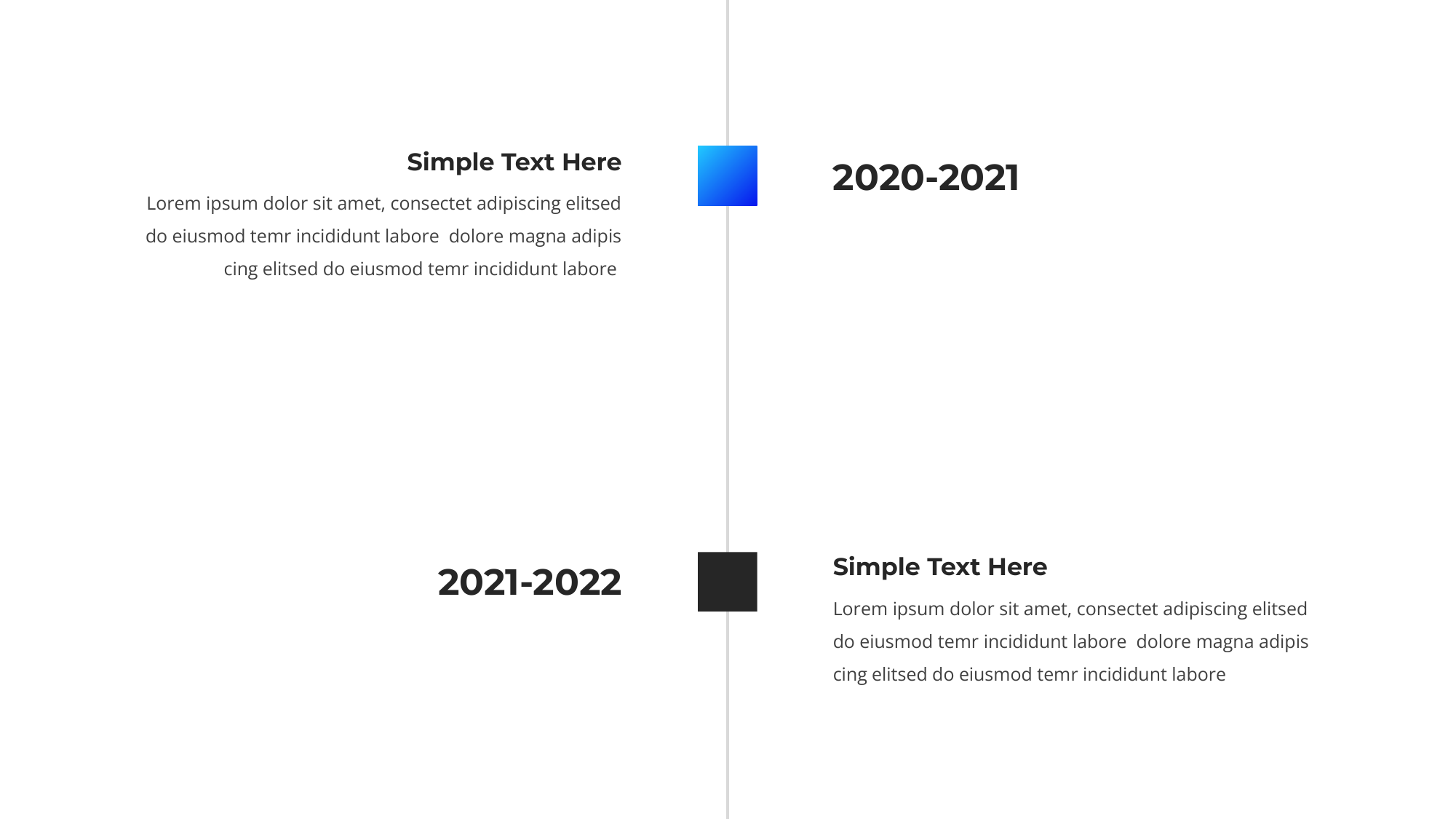

Simple Text Here
Lorem ipsum dolor sit amet, consectet adipiscing elitsed do eiusmod temr incididunt labore  dolore magna adipis cing elitsed do eiusmod temr incididunt labore
2020-2021
2021-2022
Simple Text Here
Lorem ipsum dolor sit amet, consectet adipiscing elitsed do eiusmod temr incididunt labore  dolore magna adipis cing elitsed do eiusmod temr incididunt labore